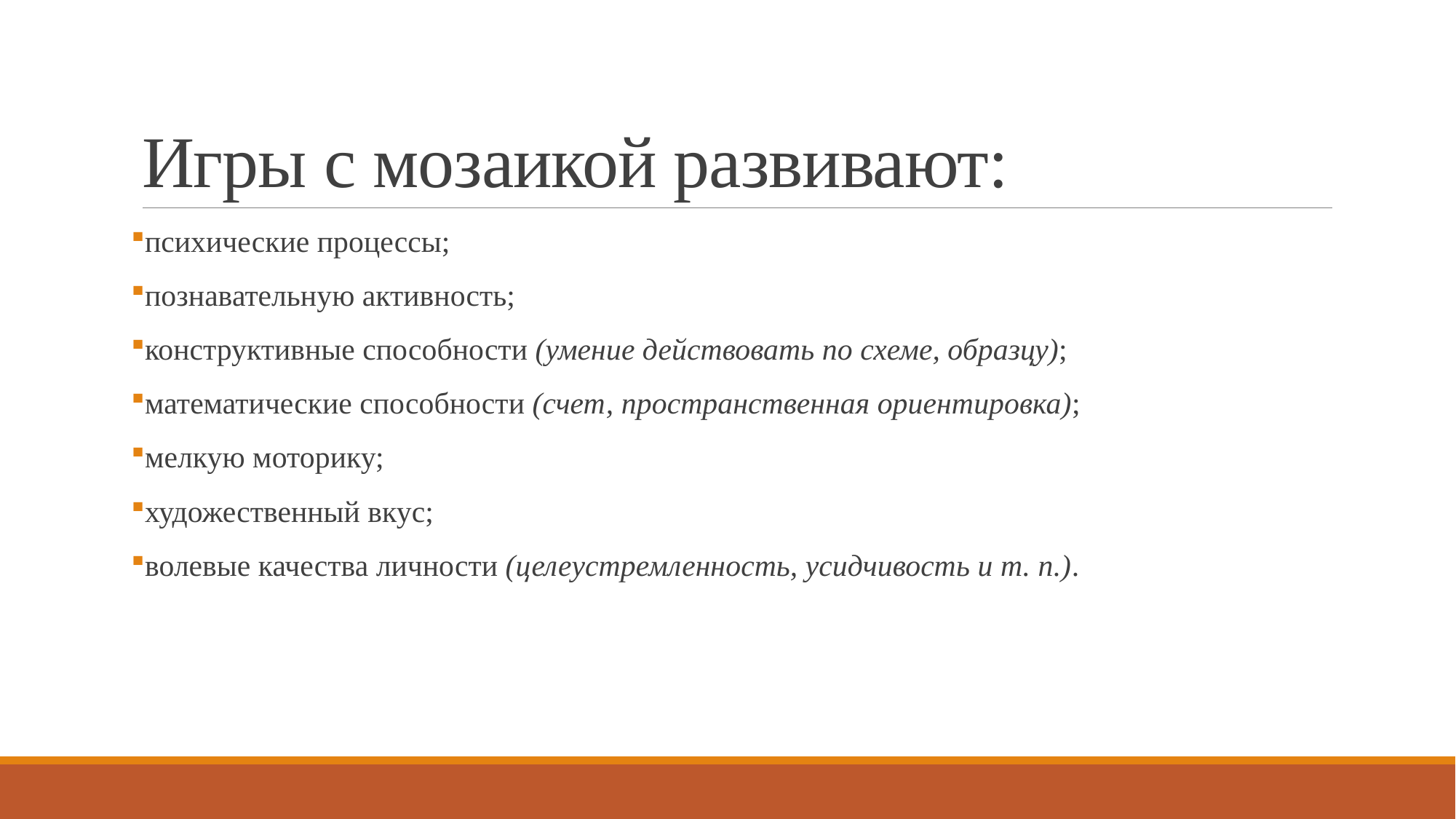

# Игры с мозаикой развивают:
психические процессы;
познавательную активность;
конструктивные способности (умение действовать по схеме, образцу);
математические способности (счет, пространственная ориентировка);
мелкую моторику;
художественный вкус;
волевые качества личности (целеустремленность, усидчивость и т. п.).